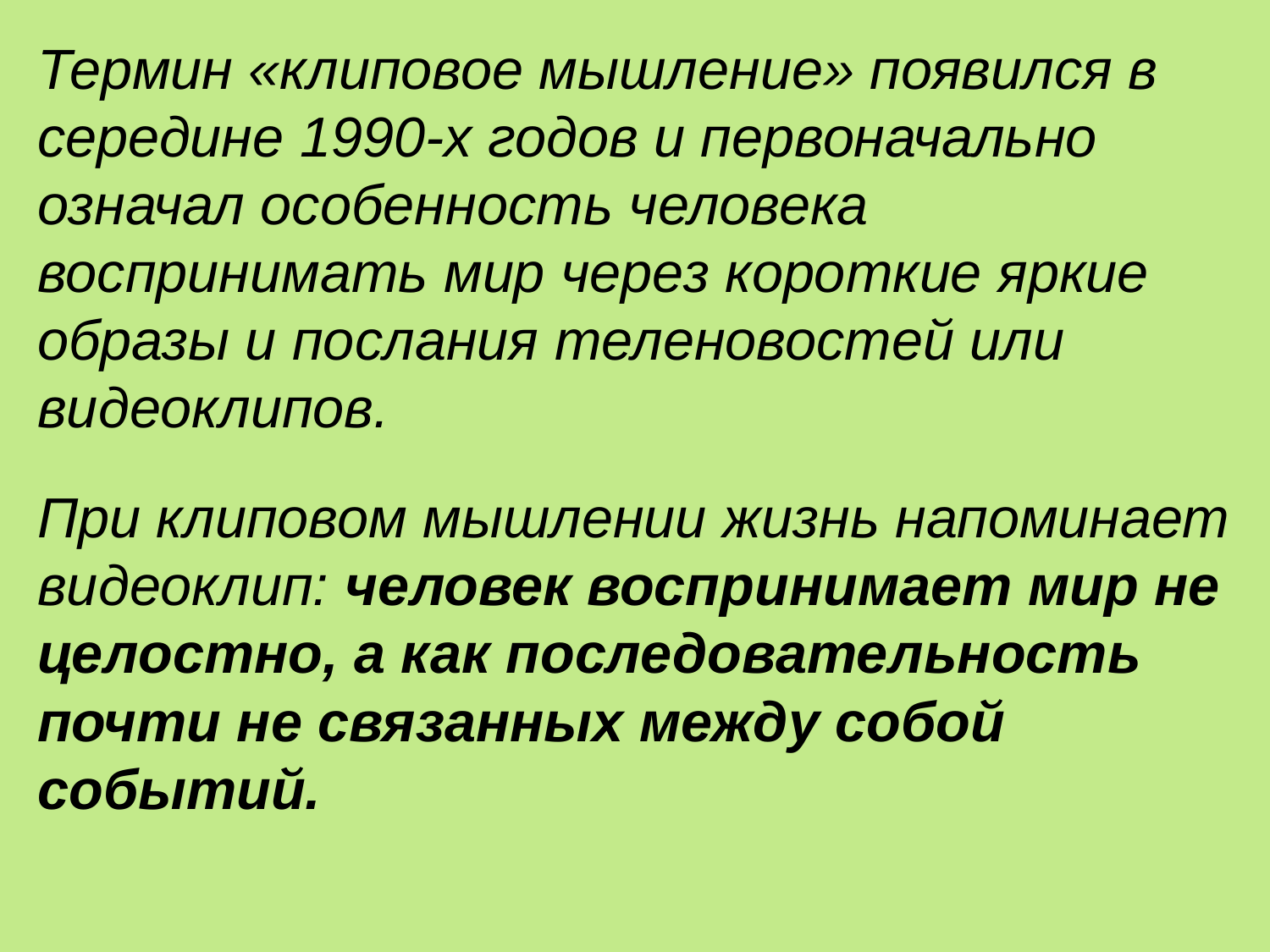

Термин «клиповое мышление» появился в середине 1990-х годов и первоначально означал особенность человека воспринимать мир через короткие яркие образы и послания теленовостей или видеоклипов.

При клиповом мышлении жизнь напоминает видеоклип: человек воспринимает мир не целостно, а как последовательность почти не связанных между собой событий.